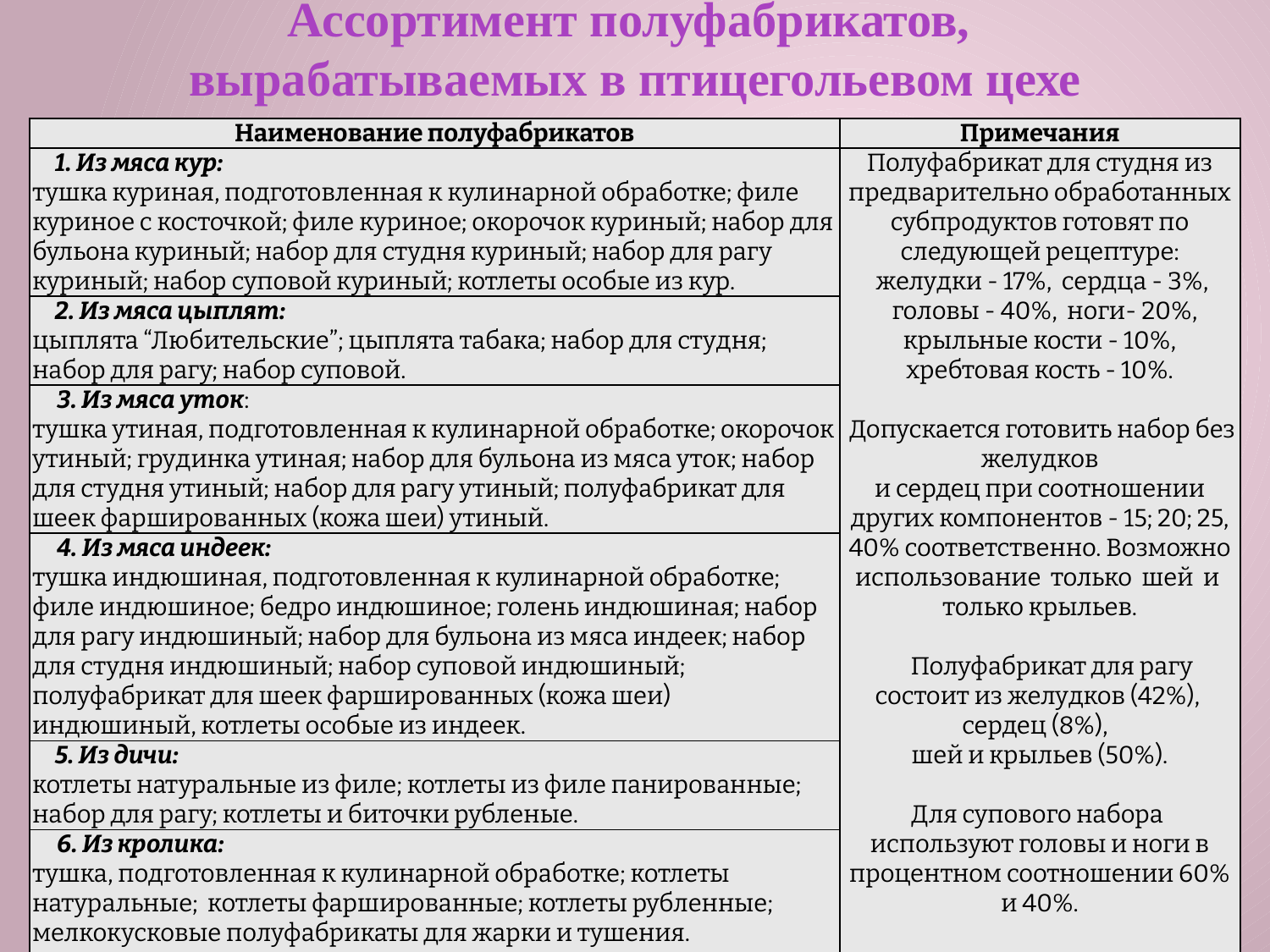

Ассортимент полуфабрикатов,
вырабатываемых в птицегольевом цехе
| Наименование полуфабрикатов | Примечания |
| --- | --- |
| 1. Из мяса кур: тушка куриная, подготовленная к кулинарной обработке; филе куриное с косточкой; филе куриное; окорочок куриный; набор для бульона куриный; набор для студня куриный; набор для рагу куриный; набор суповой куриный; котлеты особые из кур. | Полуфабрикат для студня из предварительно обработанных субпродуктов готовят по следующей рецептуре: желудки - 17%, сердца - 3%, головы - 40%, ноги- 20%, крыльные кости - 10%, хребтовая кость - 10%. Допускается готовить набор без желудков и сердец при соотношении других компонентов - 15; 20; 25, 40% соответственно. Возможно использование только шей и только крыльев. Полуфабрикат для рагу состоит из желудков (42%), сердец (8%), шей и крыльев (50%). Для супового набора используют головы и ноги в процентном соотношении 60% и 40%. |
| 2. Из мяса цыплят: цыплята “Любительские”; цыплята табака; набор для студня; набор для рагу; набор суповой. |  |
| 3. Из мяса уток: тушка утиная, подготовленная к кулинарной обработке; окорочок утиный; грудинка утиная; набор для бульона из мяса уток; набор для студня утиный; набор для рагу утиный; полуфабрикат для шеек фаршированных (кожа шеи) утиный. |  |
| 4. Из мяса индеек: тушка индюшиная, подготовленная к кулинарной обработке; филе индюшиное; бедро индюшиное; голень индюшиная; набор для рагу индюшиный; набор для бульона из мяса индеек; набор для студня индюшиный; набор суповой индюшиный; полуфабрикат для шеек фаршированных (кожа шеи) индюшиный, котлеты особые из индеек. |  |
| 5. Из дичи: котлеты натуральные из филе; котлеты из филе панированные; набор для рагу; котлеты и биточки рубленые. |  |
| 6. Из кролика: тушка, подготовленная к кулинарной обработке; котлеты натуральные; котлеты фаршированные; котлеты рубленные; мелкокусковые полуфабрикаты для жарки и тушения. |  |